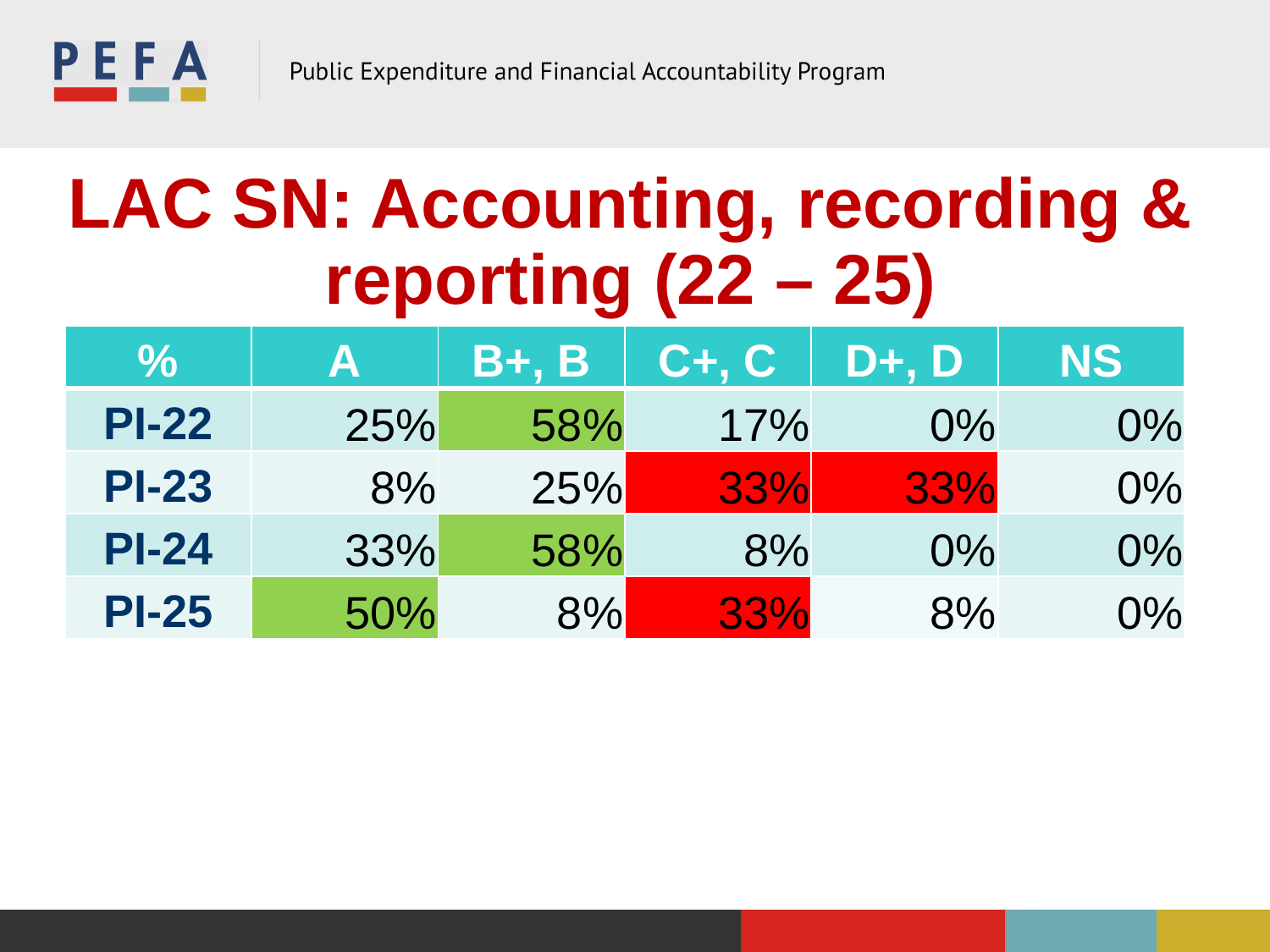

# LAC SN: Accounting, recording & reporting (22 – 25)
| % | A | B+, B | C+, C | D+, D | NS |
| --- | --- | --- | --- | --- | --- |
| PI-22 | 25% | 58% | 17% | 0% | 0% |
| PI-23 | 8% | 25% | 33% | 33% | 0% |
| PI-24 | 33% | 58% | 8% | 0% | 0% |
| PI-25 | 50% | 8% | 33% | 8% | 0% |